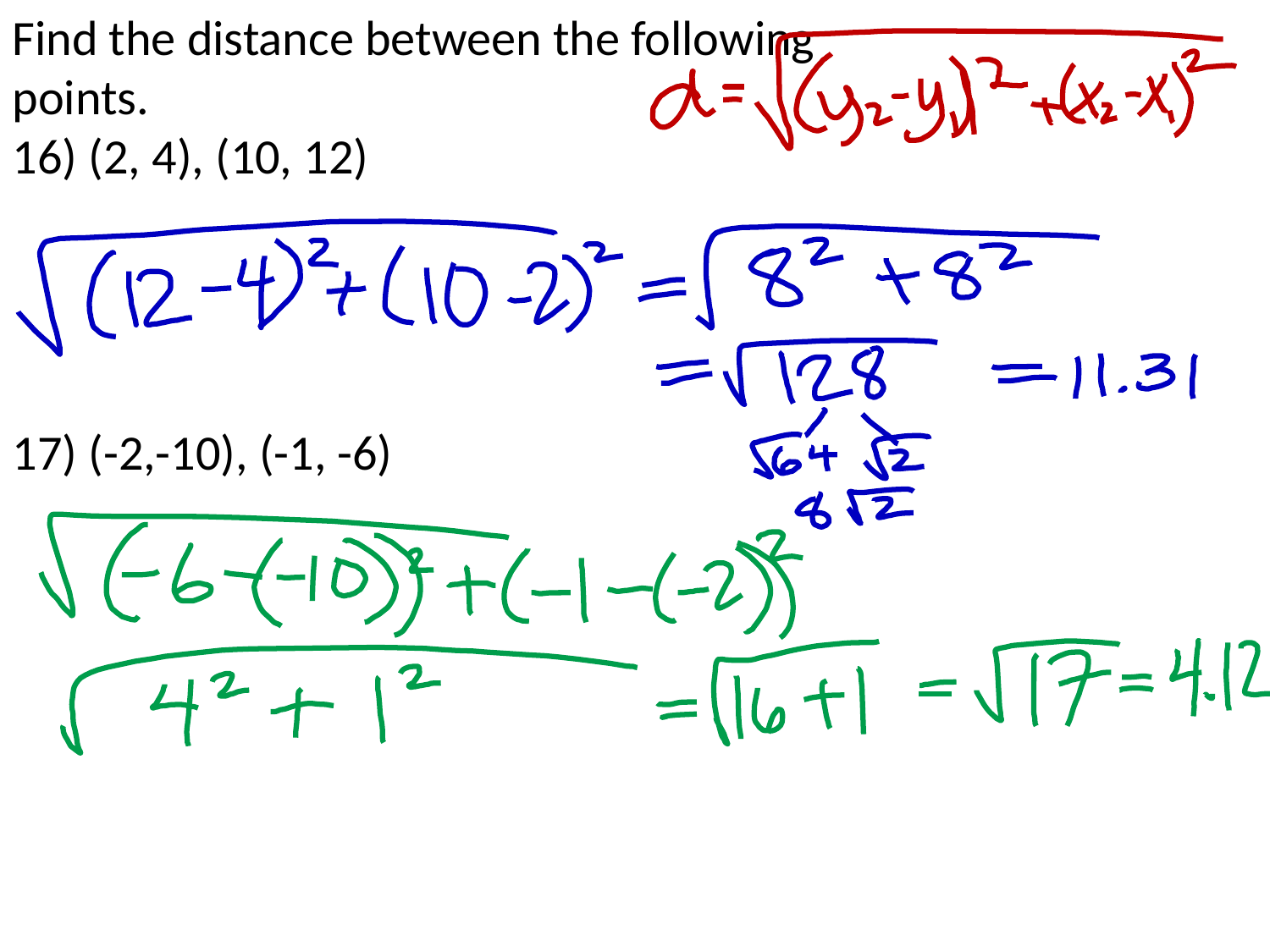

Find the distance between the following points.
16) (2, 4), (10, 12)

17) (-2,-10), (-1, -6)